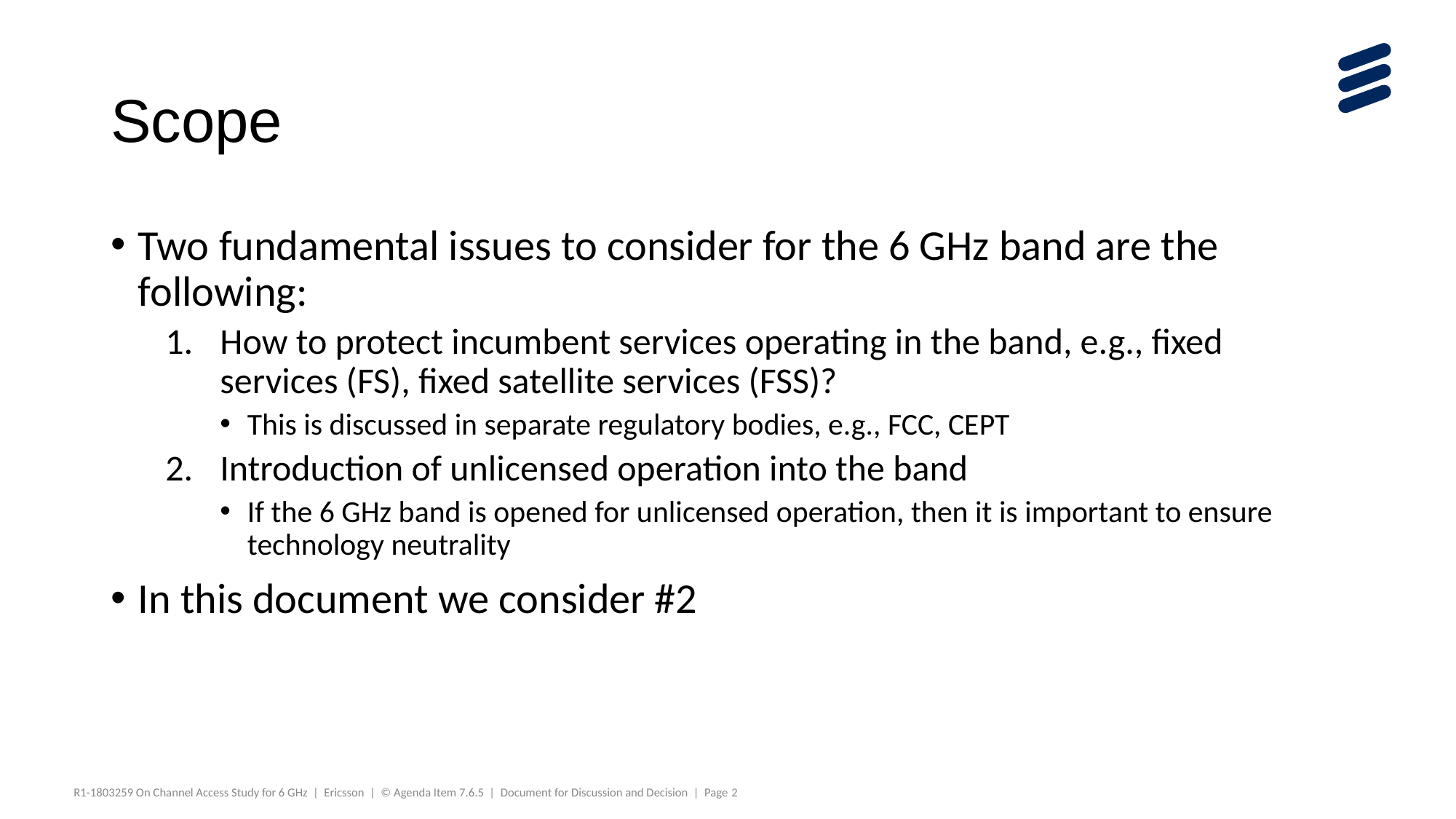

# Scope
Two fundamental issues to consider for the 6 GHz band are the following:
How to protect incumbent services operating in the band, e.g., fixed services (FS), fixed satellite services (FSS)?
This is discussed in separate regulatory bodies, e.g., FCC, CEPT
Introduction of unlicensed operation into the band
If the 6 GHz band is opened for unlicensed operation, then it is important to ensure technology neutrality
In this document we consider #2